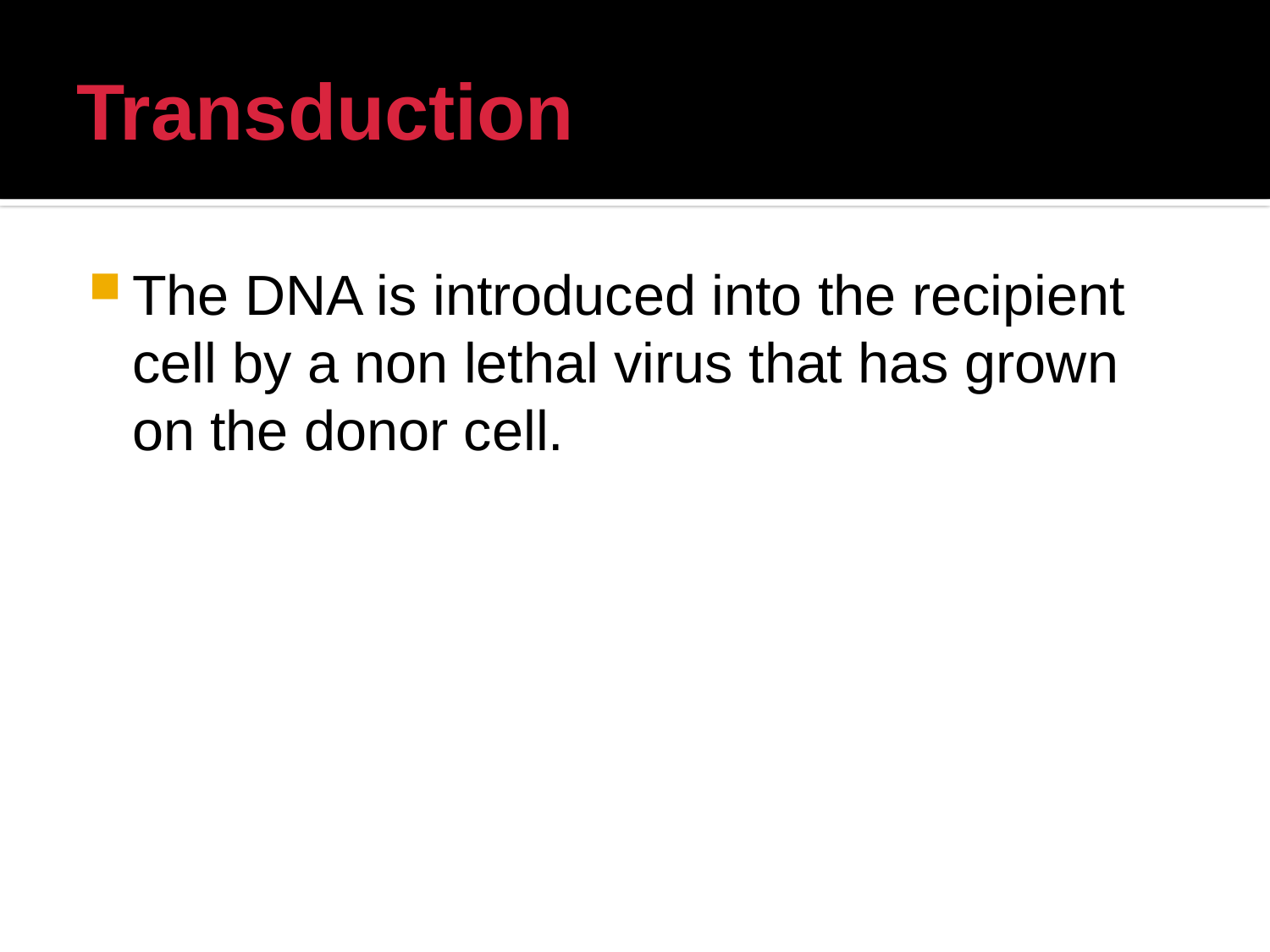

# Transduction
The DNA is introduced into the recipient cell by a non lethal virus that has grown on the donor cell.